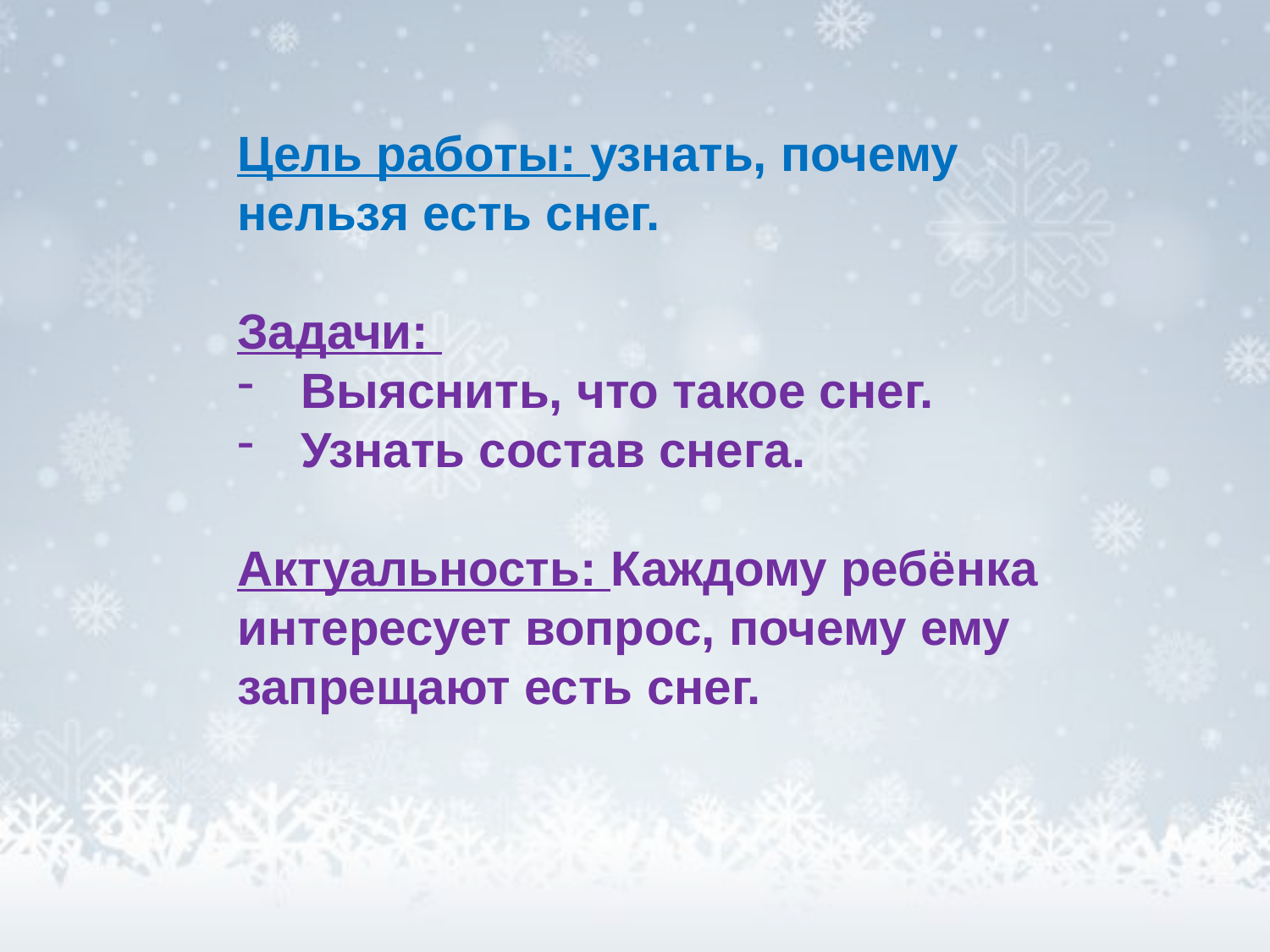

Цель работы: узнать, почему нельзя есть снег.

Задачи:
Выяснить, что такое снег.
Узнать состав снега.

Актуальность: Каждому ребёнка интересует вопрос, почему ему запрещают есть снег.